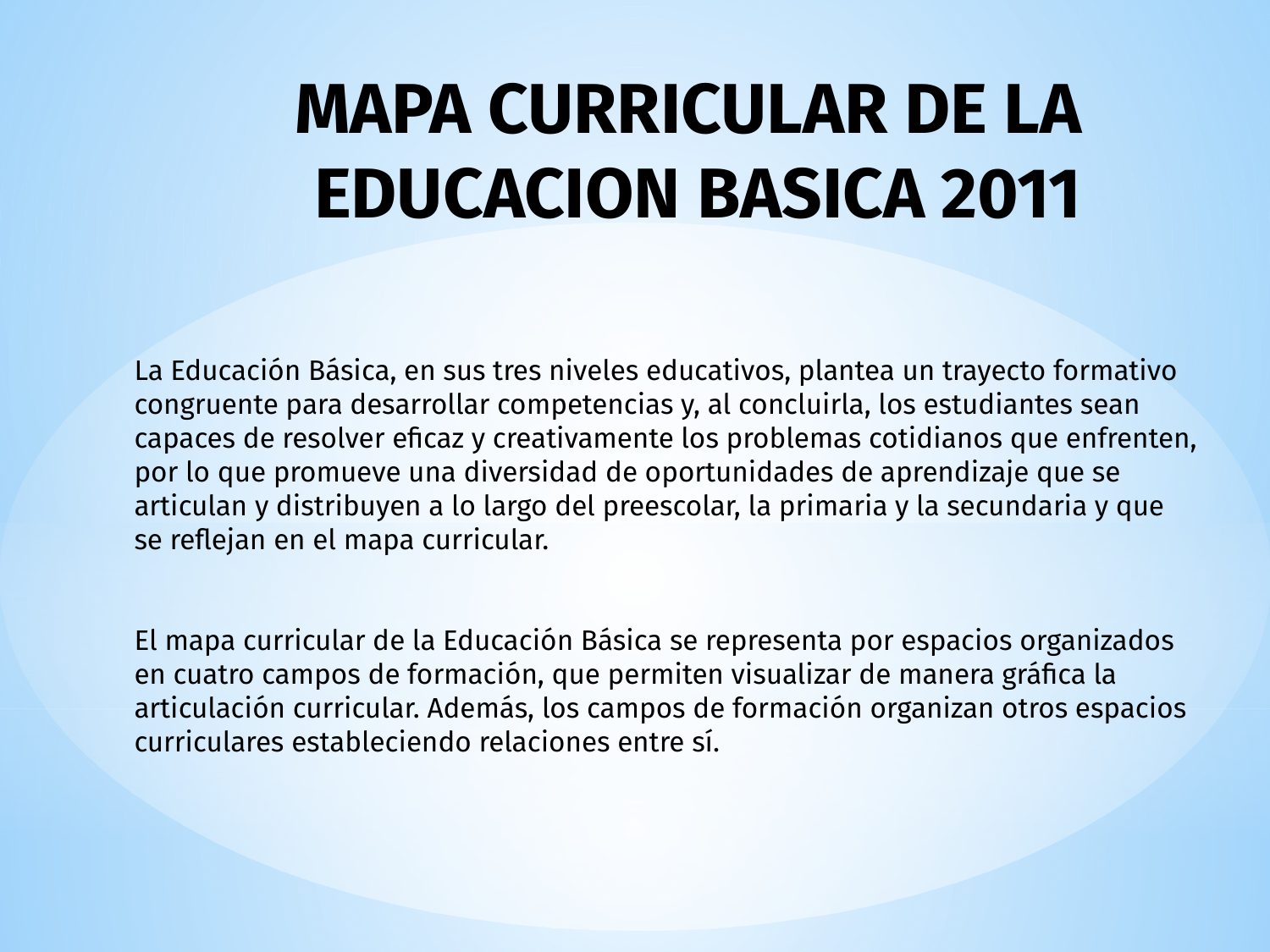

# MAPA CURRICULAR DE LA EDUCACION BASICA 2011
La Educación Básica, en sus tres niveles educativos, plantea un trayecto formativo
congruente para desarrollar competencias y, al concluirla, los estudiantes sean capaces de resolver eficaz y creativamente los problemas cotidianos que enfrenten, por lo que promueve una diversidad de oportunidades de aprendizaje que se articulan y distribuyen a lo largo del preescolar, la primaria y la secundaria y que se reflejan en el mapa curricular.

El mapa curricular de la Educación Básica se representa por espacios organizados
en cuatro campos de formación, que permiten visualizar de manera gráfica la articulación curricular. Además, los campos de formación organizan otros espacios curriculares estableciendo relaciones entre sí.